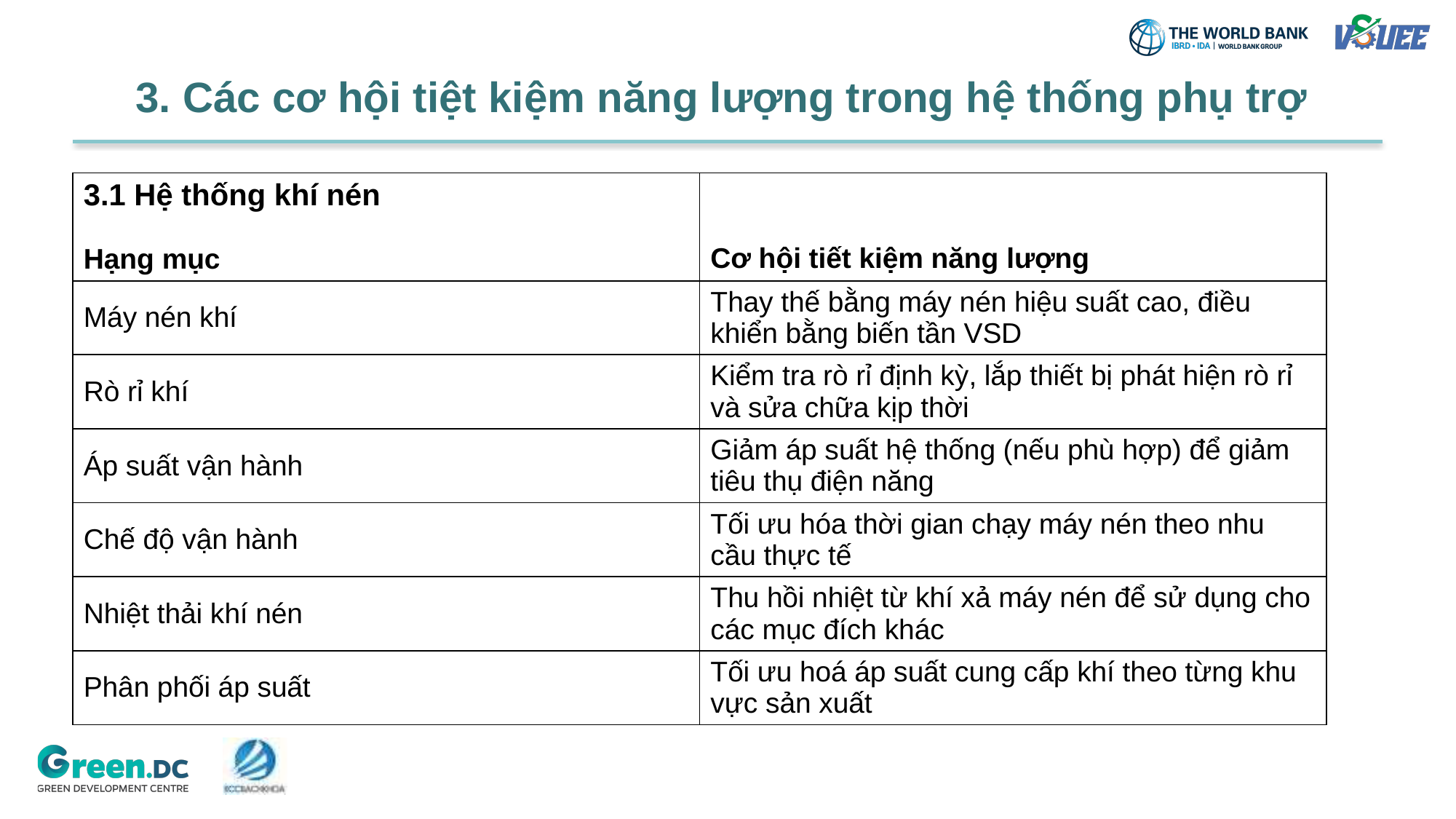

# 3. Các cơ hội tiệt kiệm năng lượng trong hệ thống phụ trợ
| 3.1 Hệ thống khí nén Hạng mục | Cơ hội tiết kiệm năng lượng |
| --- | --- |
| Máy nén khí | Thay thế bằng máy nén hiệu suất cao, điều khiển bằng biến tần VSD |
| Rò rỉ khí | Kiểm tra rò rỉ định kỳ, lắp thiết bị phát hiện rò rỉ và sửa chữa kịp thời |
| Áp suất vận hành | Giảm áp suất hệ thống (nếu phù hợp) để giảm tiêu thụ điện năng |
| Chế độ vận hành | Tối ưu hóa thời gian chạy máy nén theo nhu cầu thực tế |
| Nhiệt thải khí nén | Thu hồi nhiệt từ khí xả máy nén để sử dụng cho các mục đích khác |
| Phân phối áp suất | Tối ưu hoá áp suất cung cấp khí theo từng khu vực sản xuất |